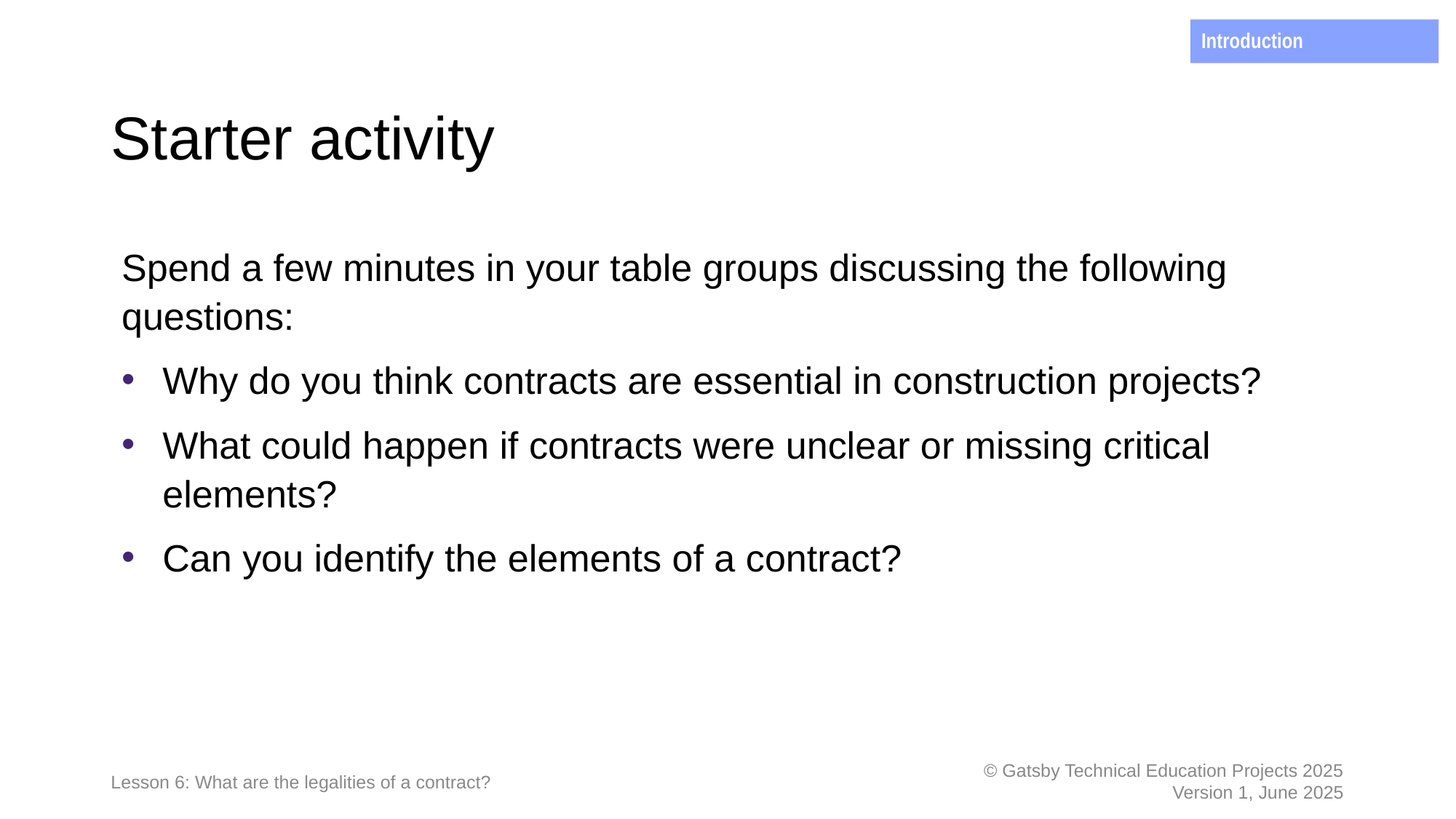

Introduction
# Starter activity
Spend a few minutes in your table groups discussing the following questions:
Why do you think contracts are essential in construction projects?
What could happen if contracts were unclear or missing critical elements?
Can you identify the elements of a contract?
Lesson 6: What are the legalities of a contract?